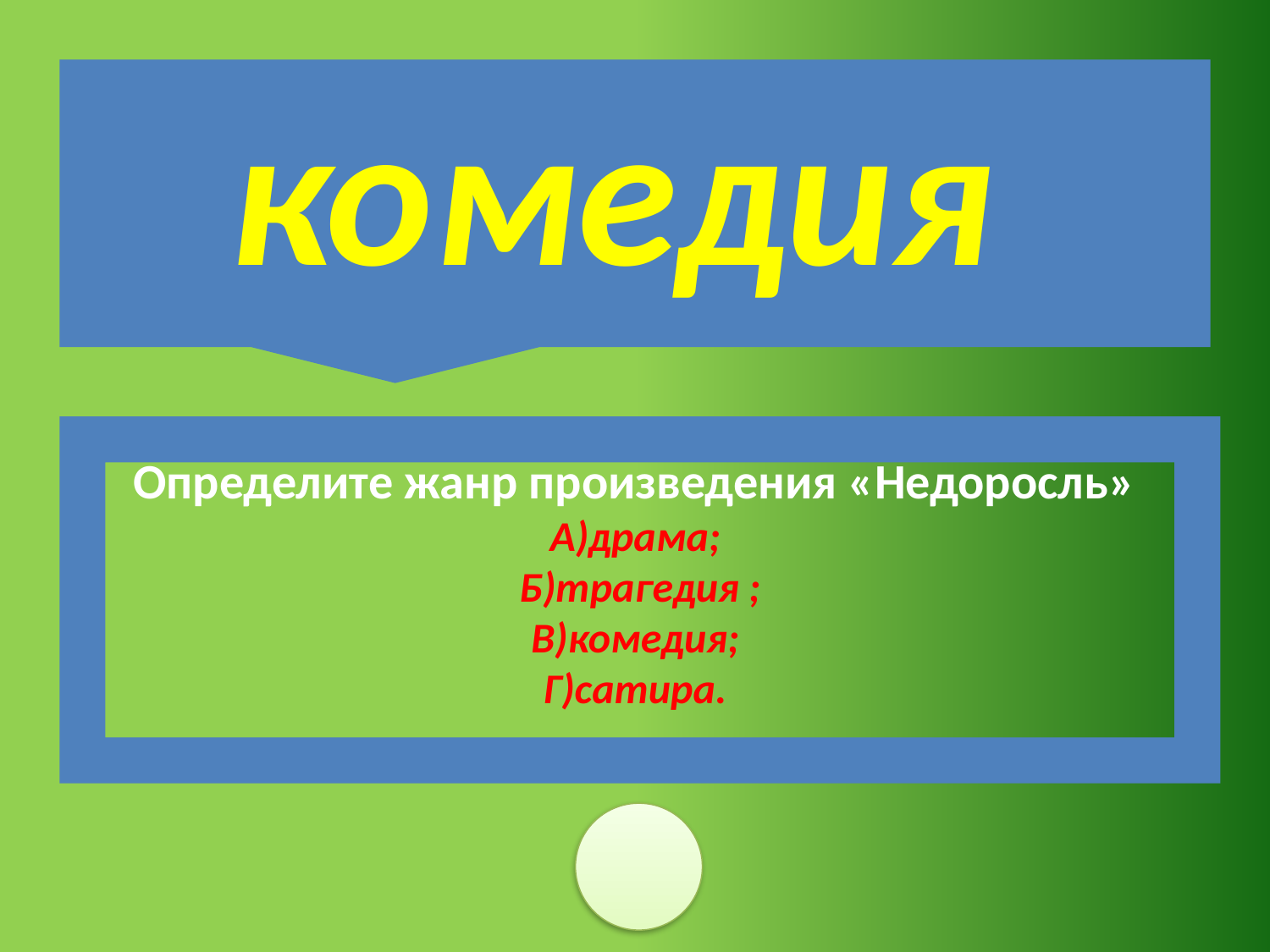

комедия

Определите жанр произведения «Недоросль»
А)драма;
Б)трагедия ;
В)комедия;
Г)сатира.